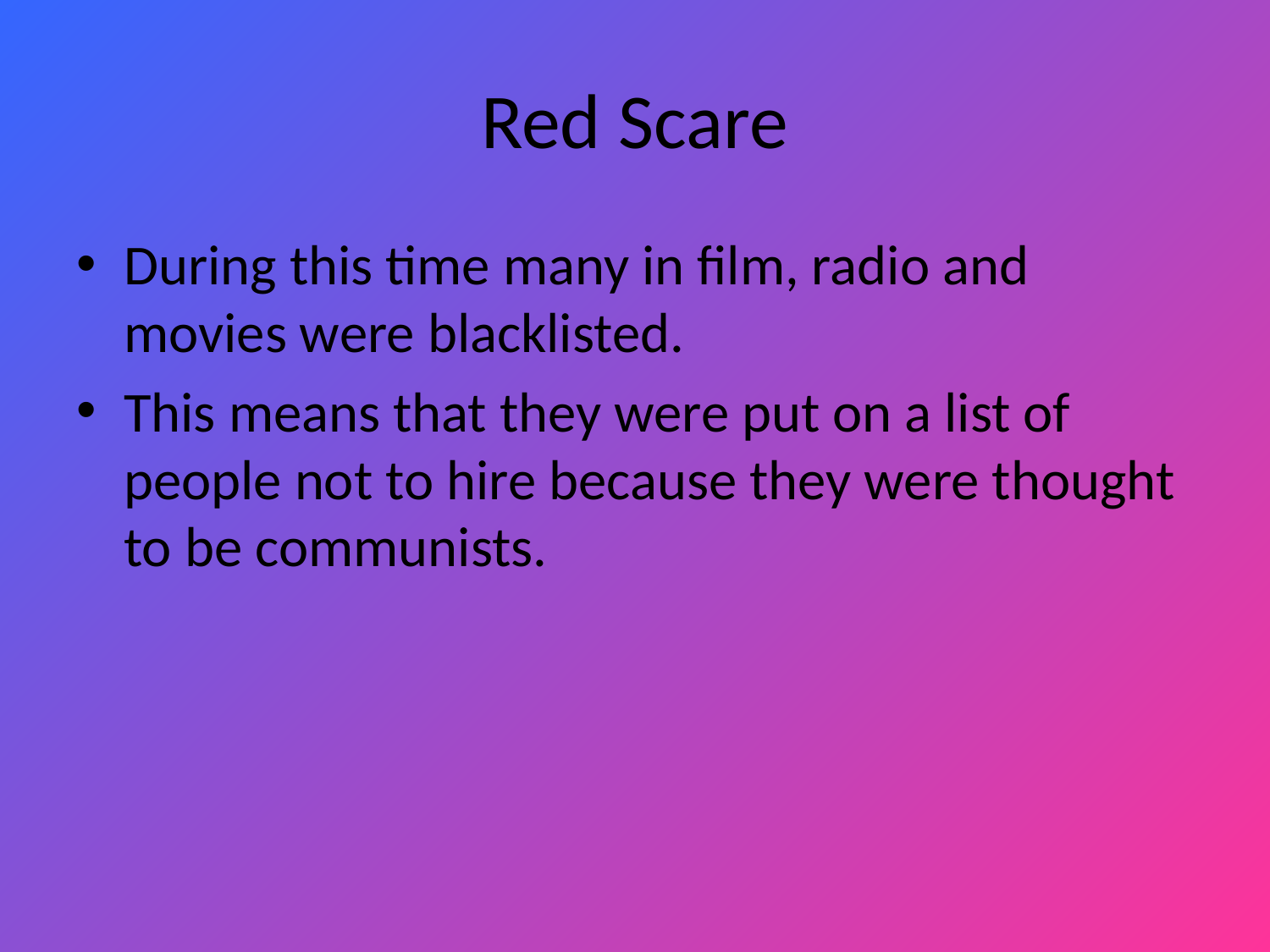

# Red Scare
During this time many in film, radio and movies were blacklisted.
This means that they were put on a list of people not to hire because they were thought to be communists.